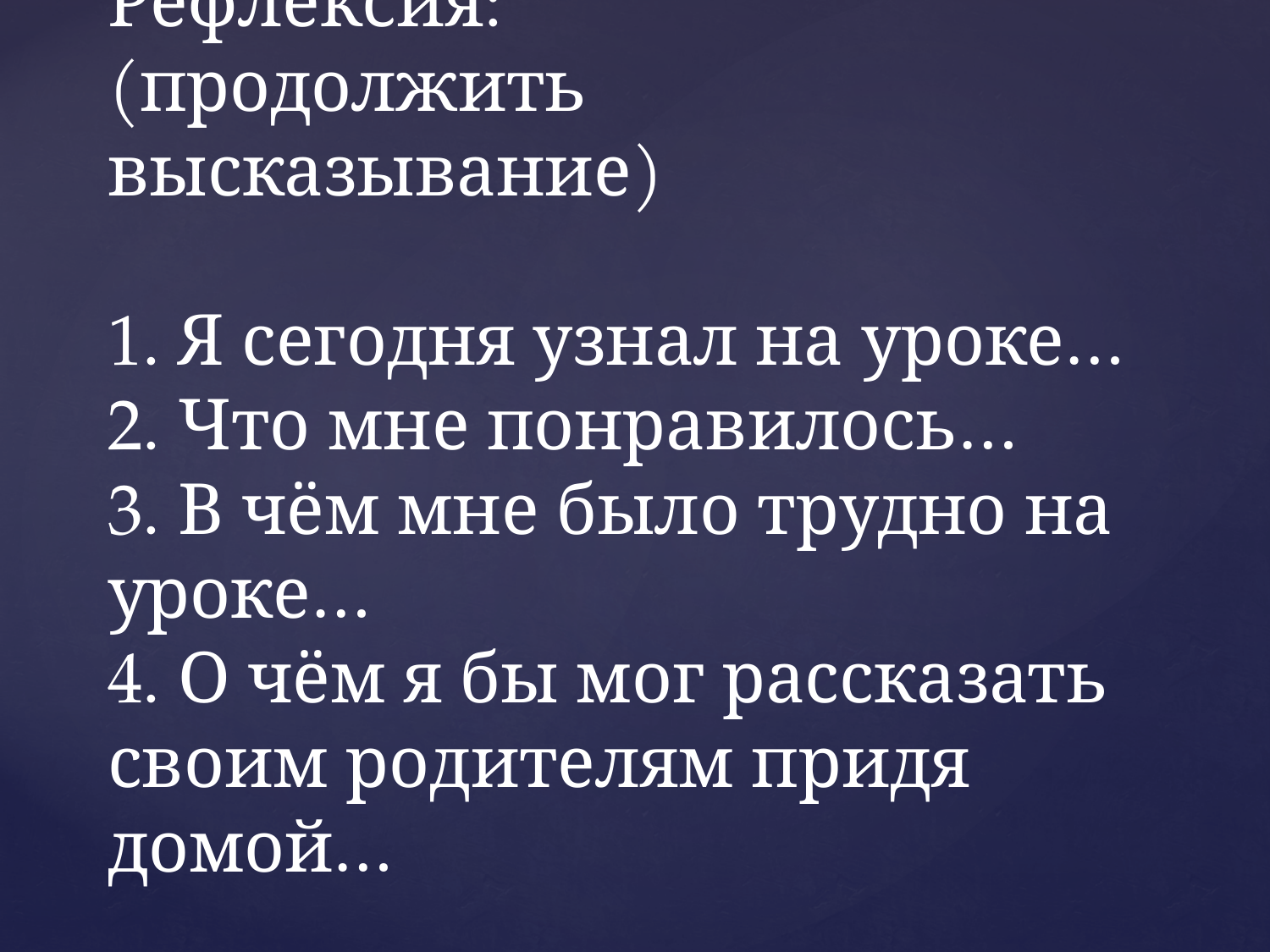

# Рефлексия: (продолжить высказывание) 1. Я сегодня узнал на уроке… 2. Что мне понравилось… 3. В чём мне было трудно на уроке… 4. О чём я бы мог рассказать своим родителям придя домой…